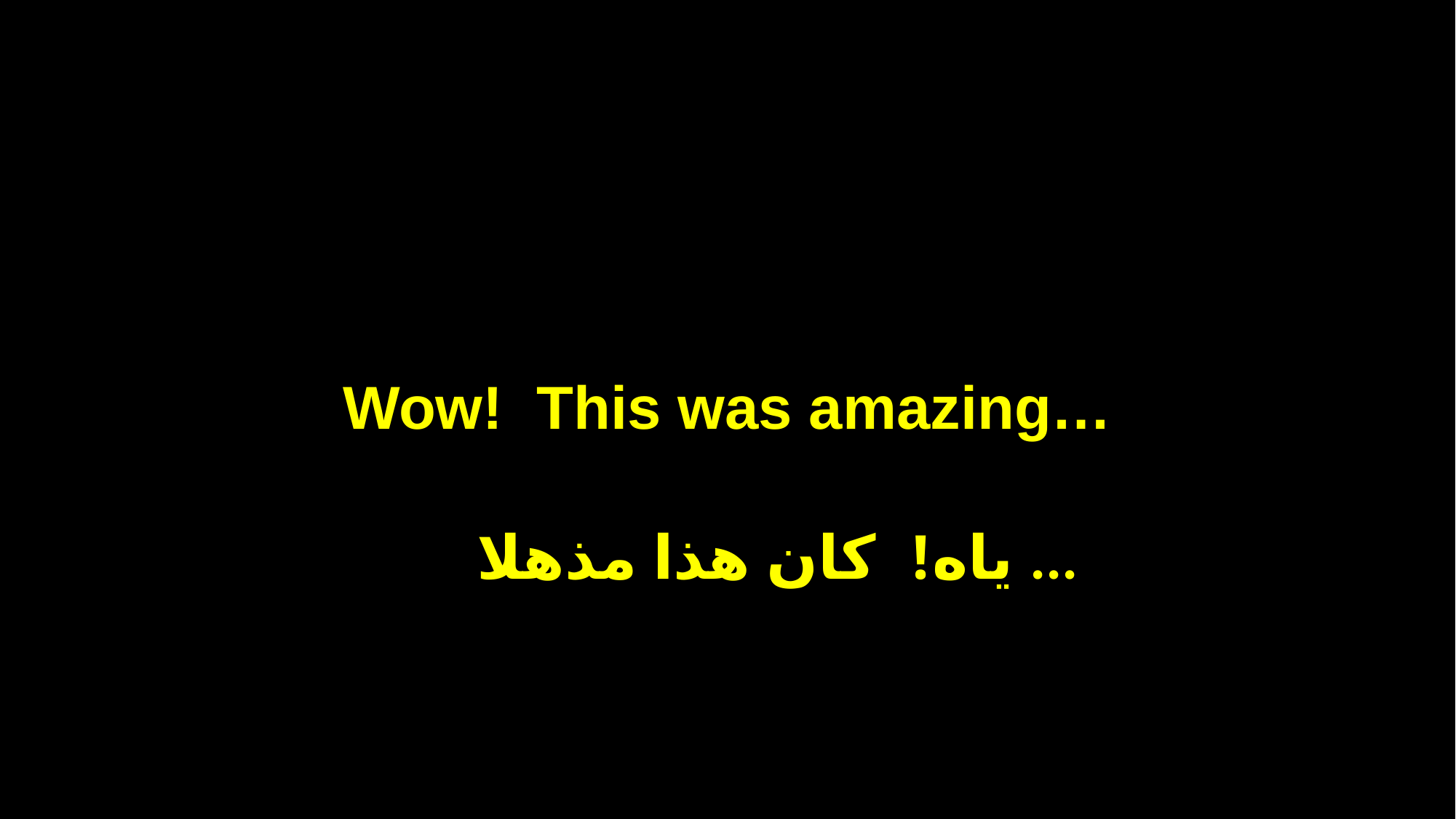

# Wow!  This was amazing…
ياه!  كان هذا مذهلا ...